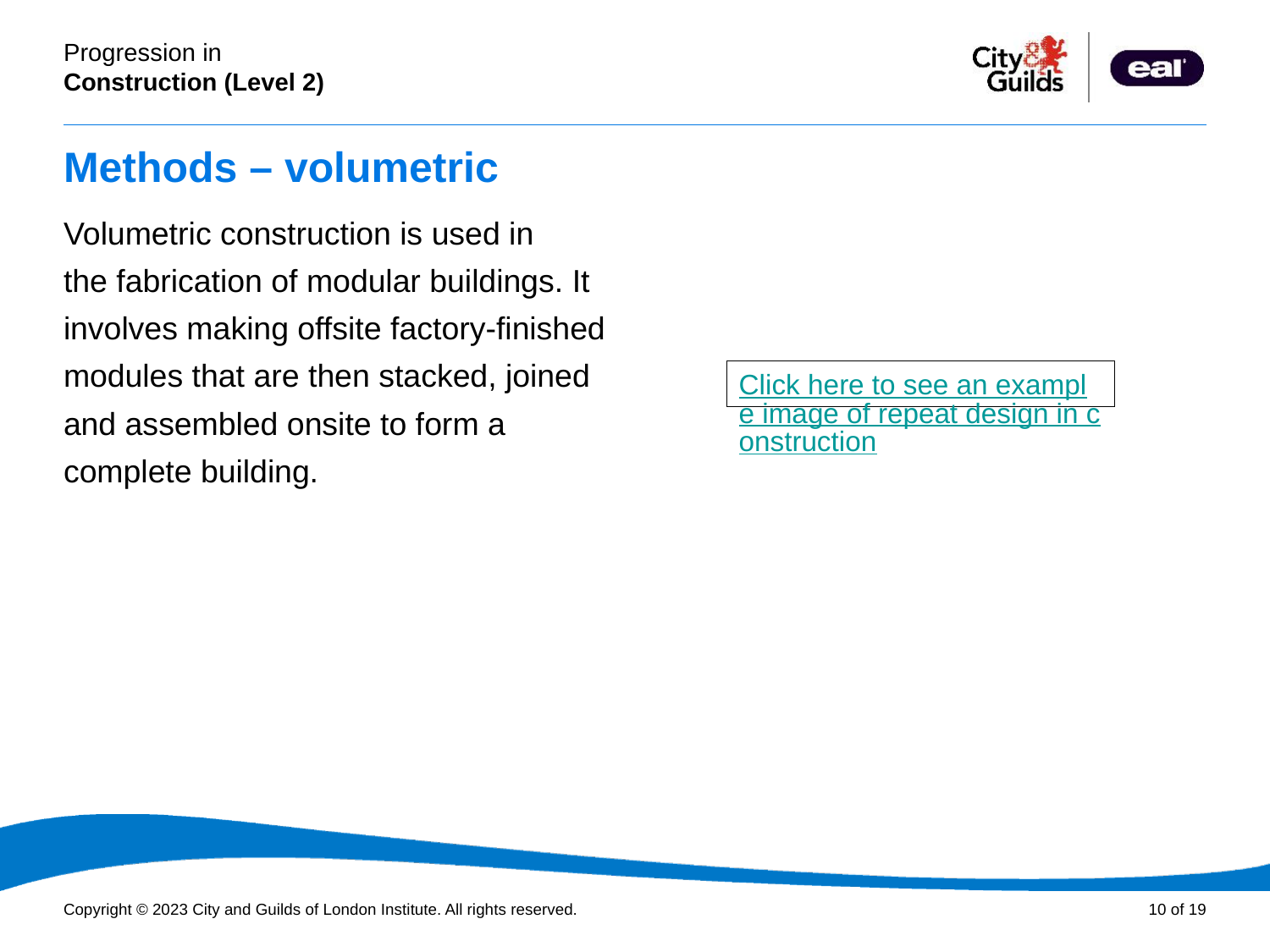

# Methods – volumetric
Volumetric construction is used in the fabrication of modular buildings. It involves making offsite factory-finished modules that are then stacked, joined and assembled onsite to form a complete building.

Click here to see an example image of repeat design in construction